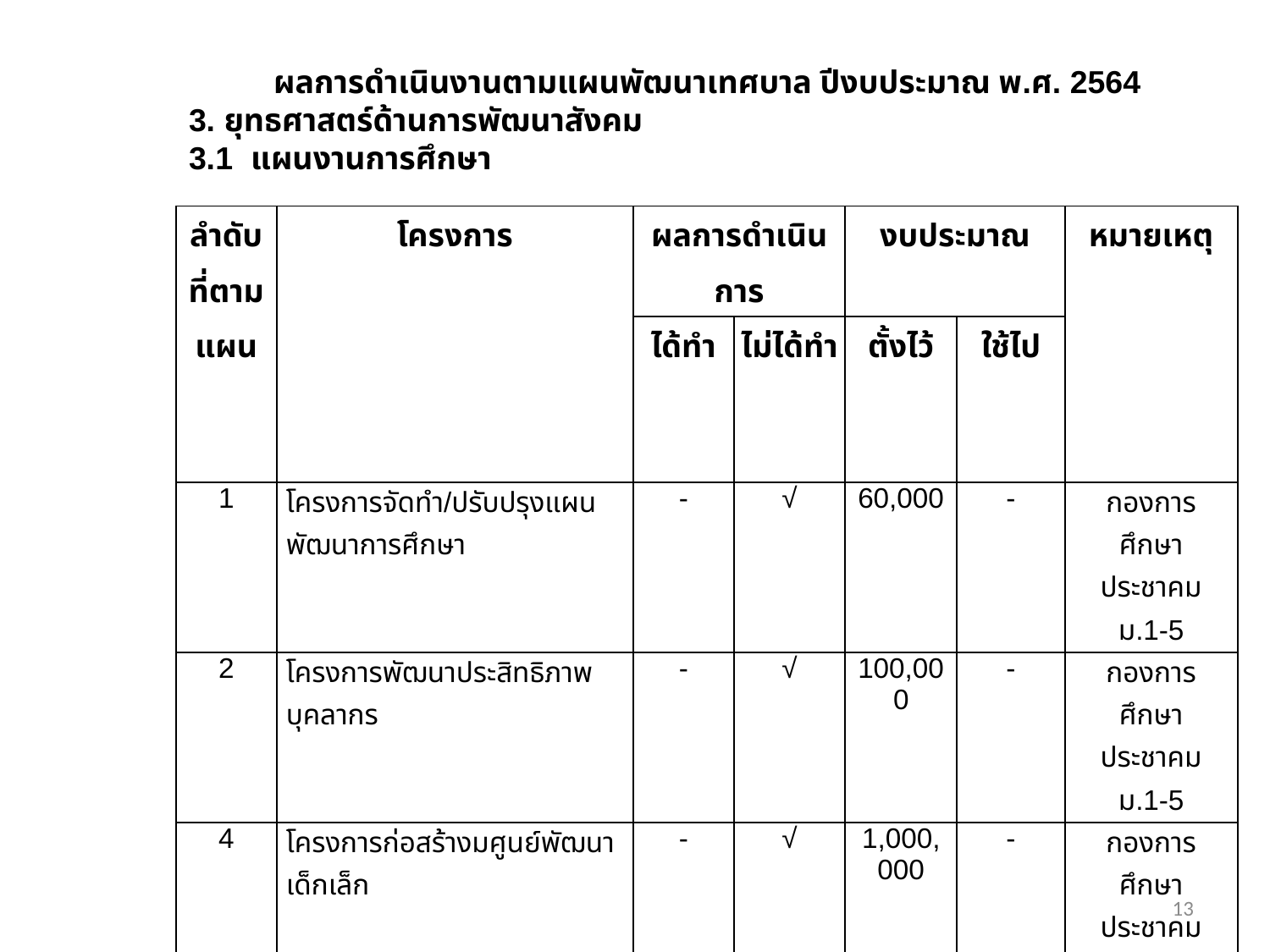

ผลการดำเนินงานตามแผนพัฒนาเทศบาล ปีงบประมาณ พ.ศ. 2564
3. ยุทธศาสตร์ด้านการพัฒนาสังคม
3.1  แผนงานการศึกษา
| ลำดับที่ตามแผน | โครงการ | ผลการดำเนินการ |  | งบประมาณ |  | หมายเหตุ |
| --- | --- | --- | --- | --- | --- | --- |
|  |  | ได้ทำ | ไม่ได้ทำ | ตั้งไว้ | ใช้ไป |  |
| 1 | โครงการจัดทำ/ปรับปรุงแผนพัฒนาการศึกษา | - | √ | 60,000 | - | กองการศึกษา ประชาคม ม.1-5 |
| 2 | โครงการพัฒนาประสิทธิภาพบุคลากร | - | √ | 100,000 | - | กองการศึกษา ประชาคม ม.1-5 |
| 4 | โครงการก่อสร้างมศูนย์พัฒนาเด็กเล็ก | - | √ | 1,000,000 | - | กองการศึกษา ประชาคม ม.1-5 |
| 7 | โครงการก่อสร้างสถานที่จอดรถ | - | √ | 100,000 | - | กองการศึกษา ประชาคม ม.1-5 |
13